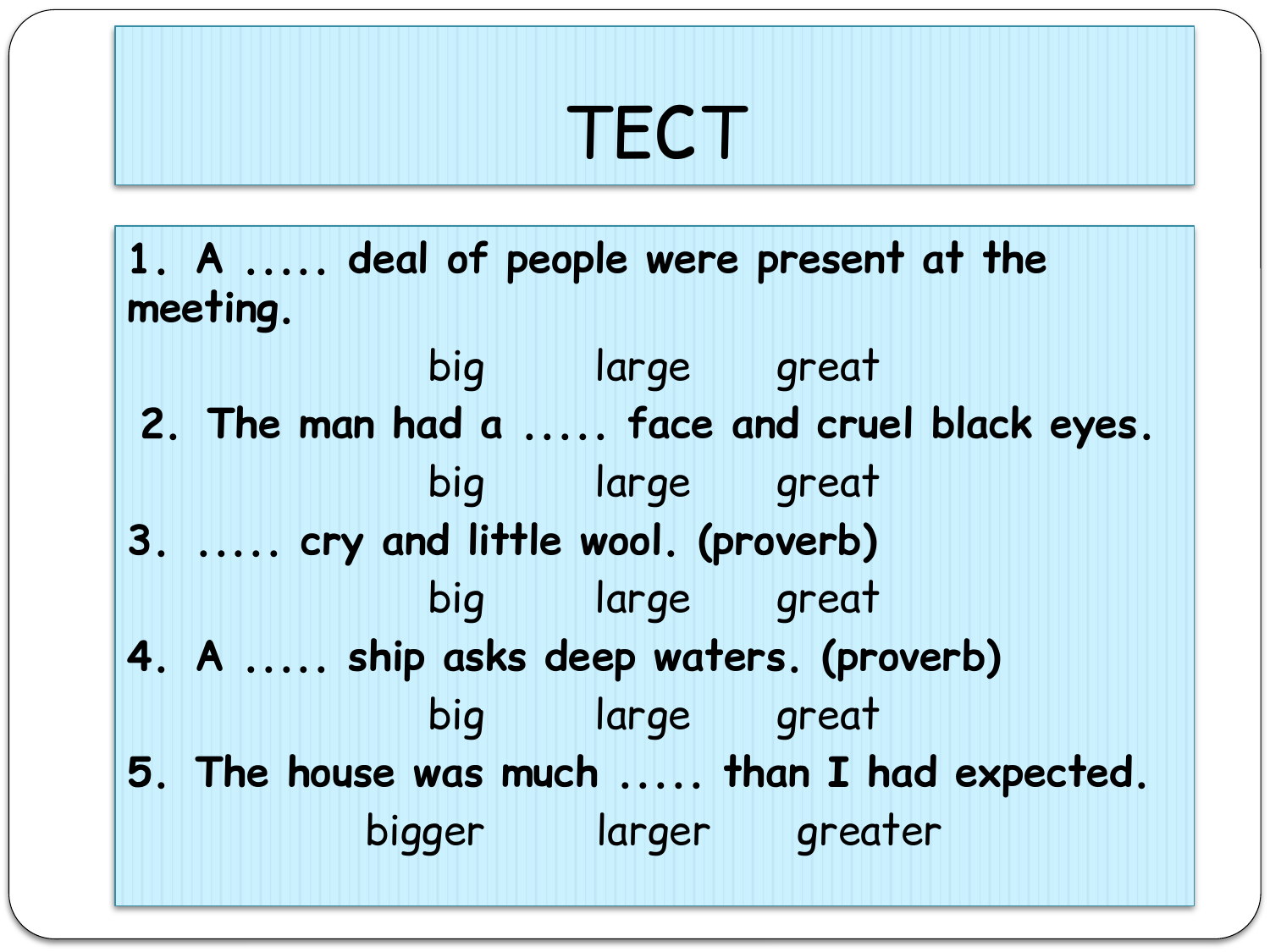

# ТЕСТ
1.  A ..... deal of people were present at the meeting.
big         large       great
 2.  The man had a ..... face and cruel black eyes.
big         large       great
3.  ..... cry and little wool. (proverb)
big         large       great
4.  A ..... ship asks deep waters. (proverb)
big         large       great
5.  The house was much ..... than I had expected.
bigger         larger       greater